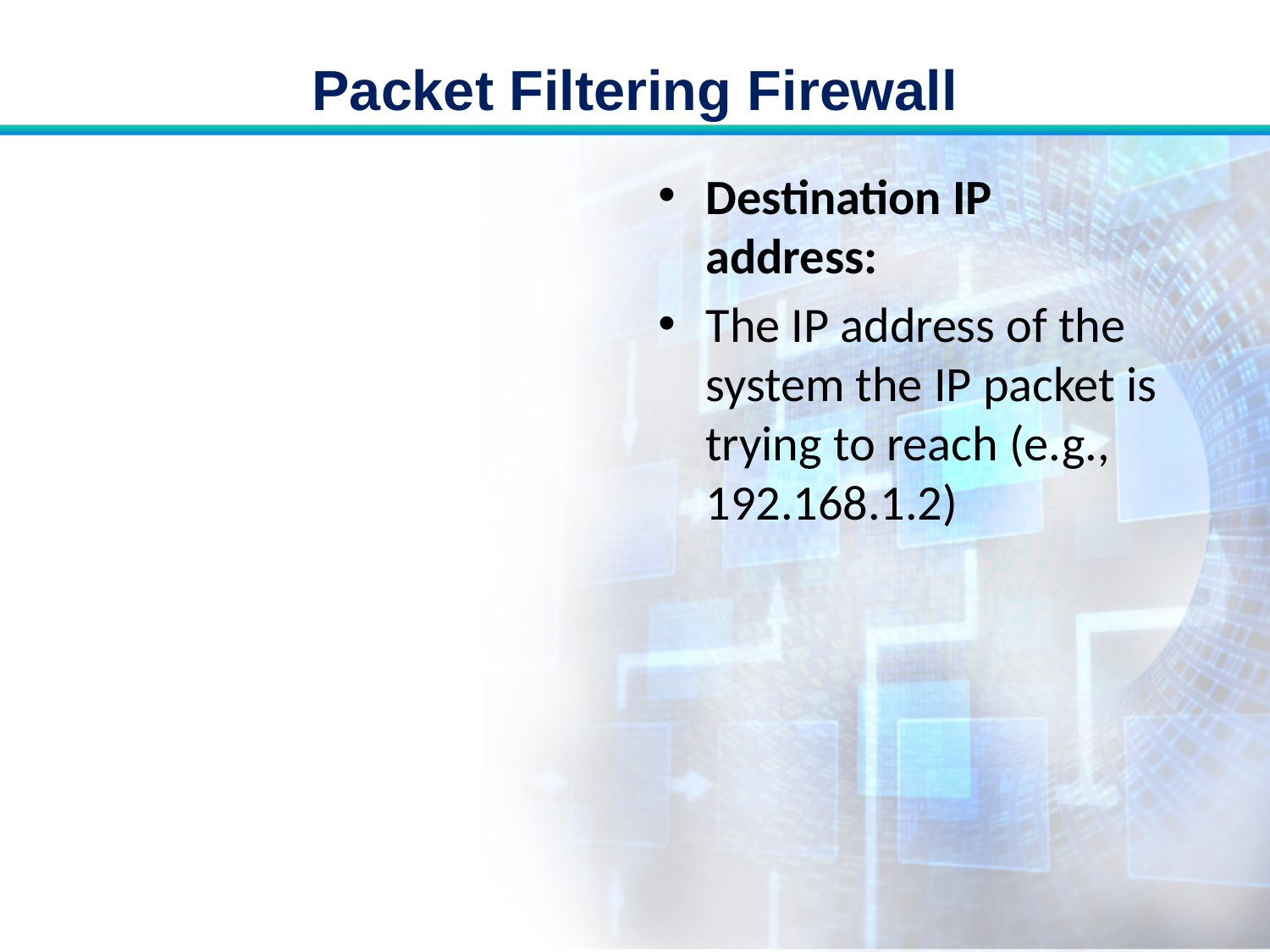

# Packet Filtering Firewall
Destination IP address:
The IP address of the system the IP packet is trying to reach (e.g., 192.168.1.2)